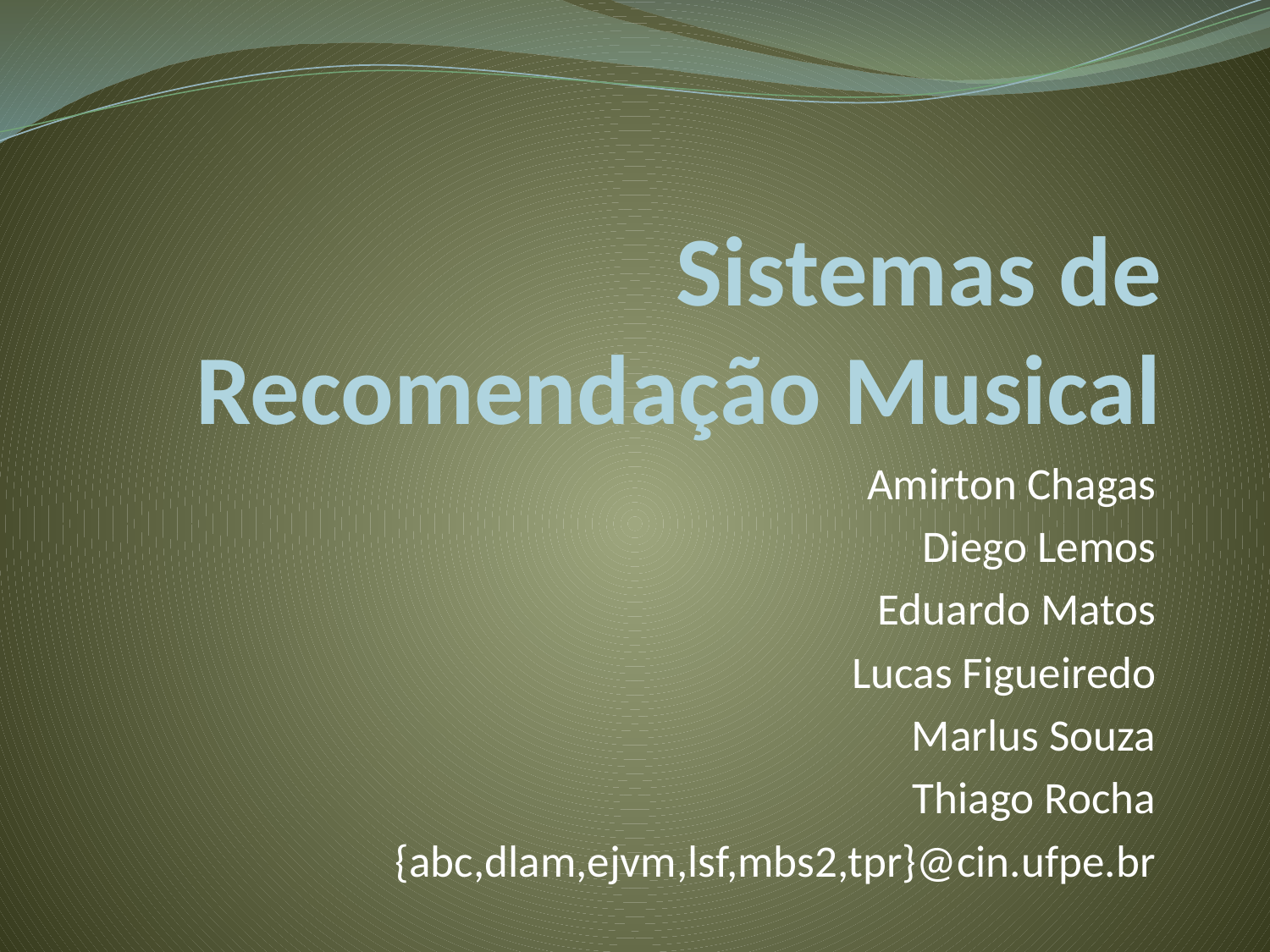

# Sistemas de Recomendação Musical
Amirton Chagas
Diego Lemos
Eduardo Matos
Lucas Figueiredo
Marlus Souza
Thiago Rocha
{abc,dlam,ejvm,lsf,mbs2,tpr}@cin.ufpe.br